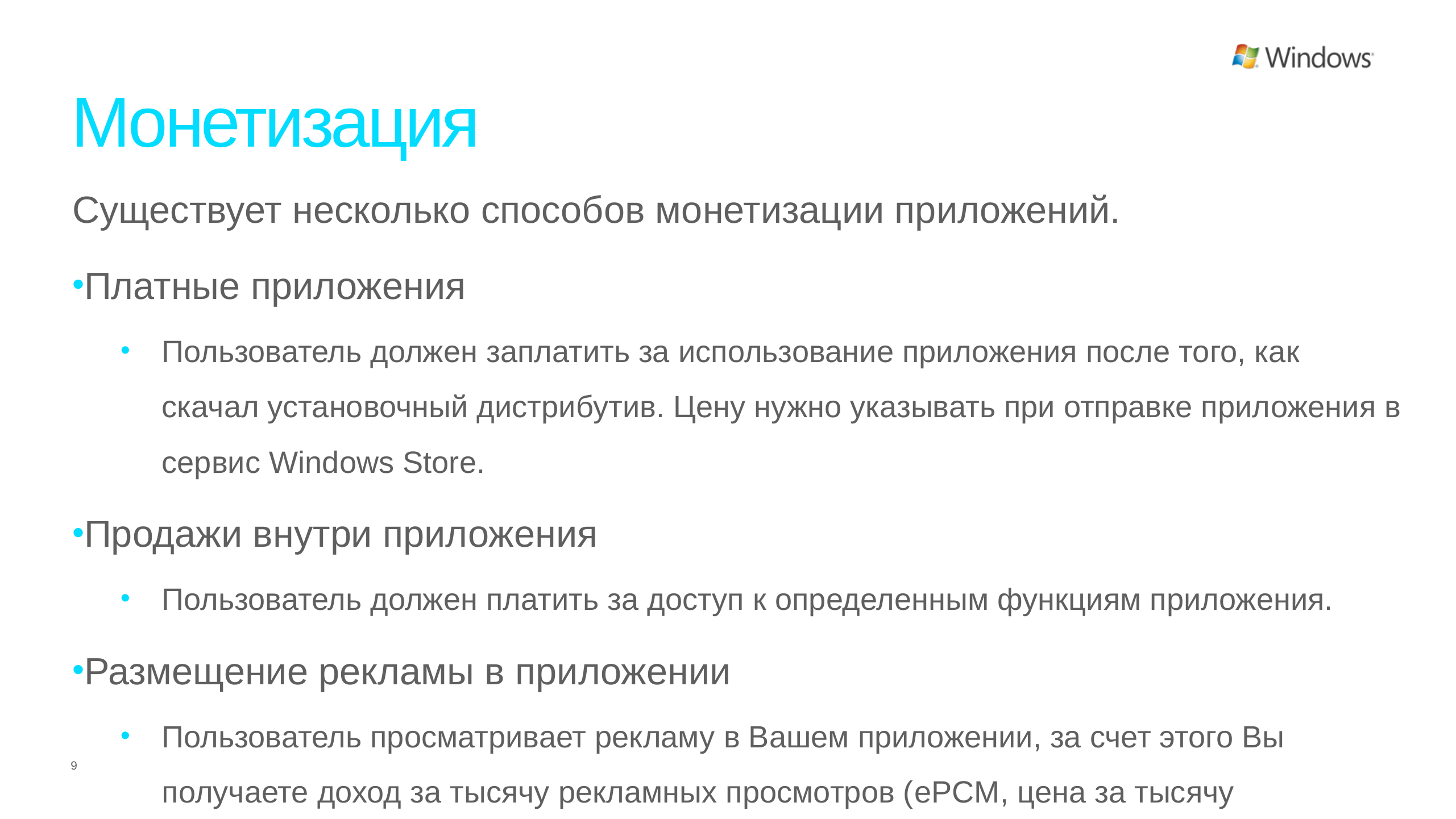

# Монетизация
Существует несколько способов монетизации приложений.
Платные приложения
Пользователь должен заплатить за использование приложения после того, как скачал установочный дистрибутив. Цену нужно указывать при отправке приложения в сервис Windows Store.
Продажи внутри приложения
Пользователь должен платить за доступ к определенным функциям приложения.
Размещение рекламы в приложении
Пользователь просматривает рекламу в Вашем приложении, за счет этого Вы получаете доход за тысячу рекламных просмотров (ePCM, цена за тысячу  просмотров).